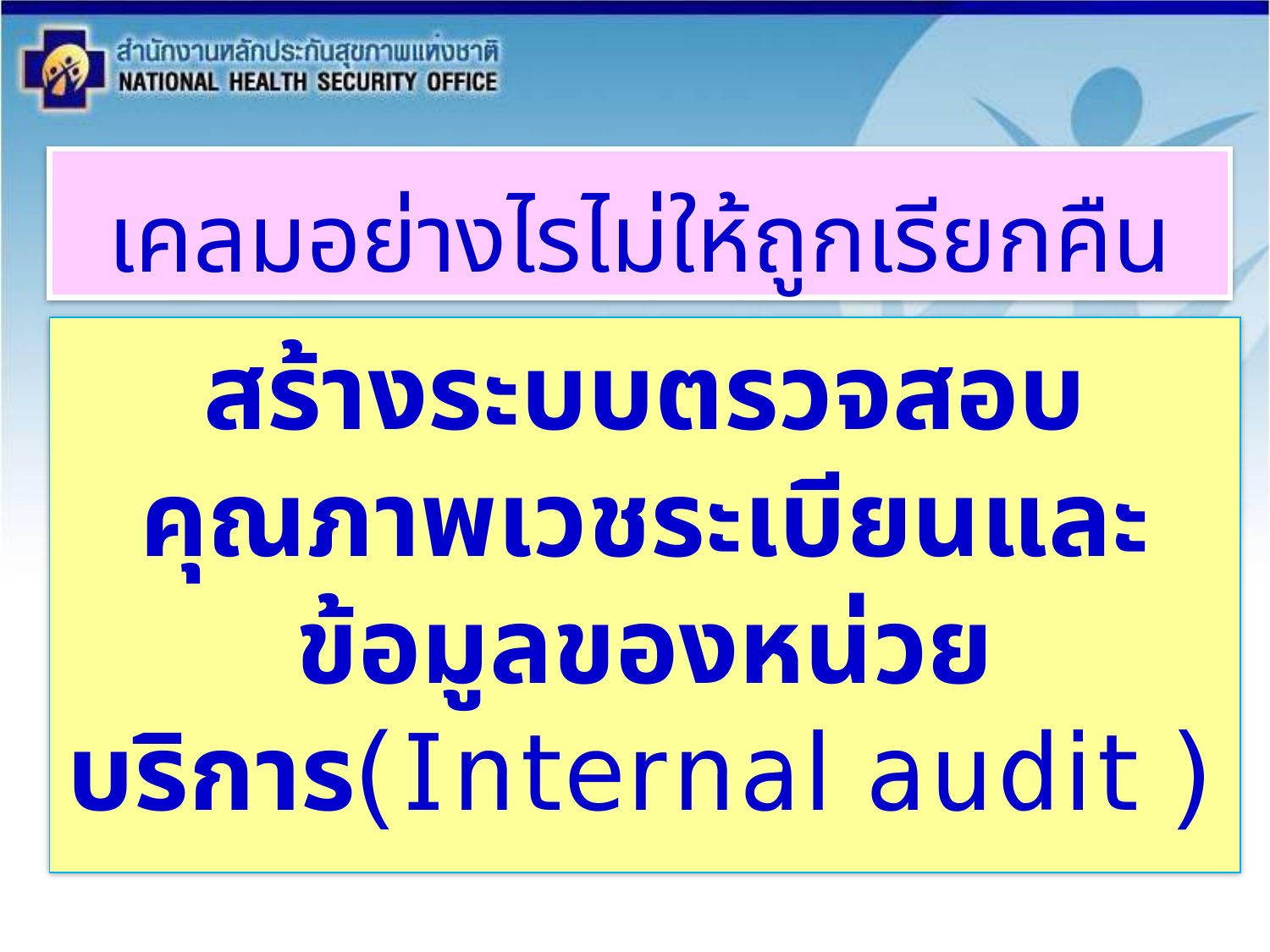

เคลมอย่างไรไม่ให้ถูกเรียกคืน
# สร้างระบบตรวจสอบคุณภาพเวชระเบียนและข้อมูลของหน่วยบริการ(Internal audit )